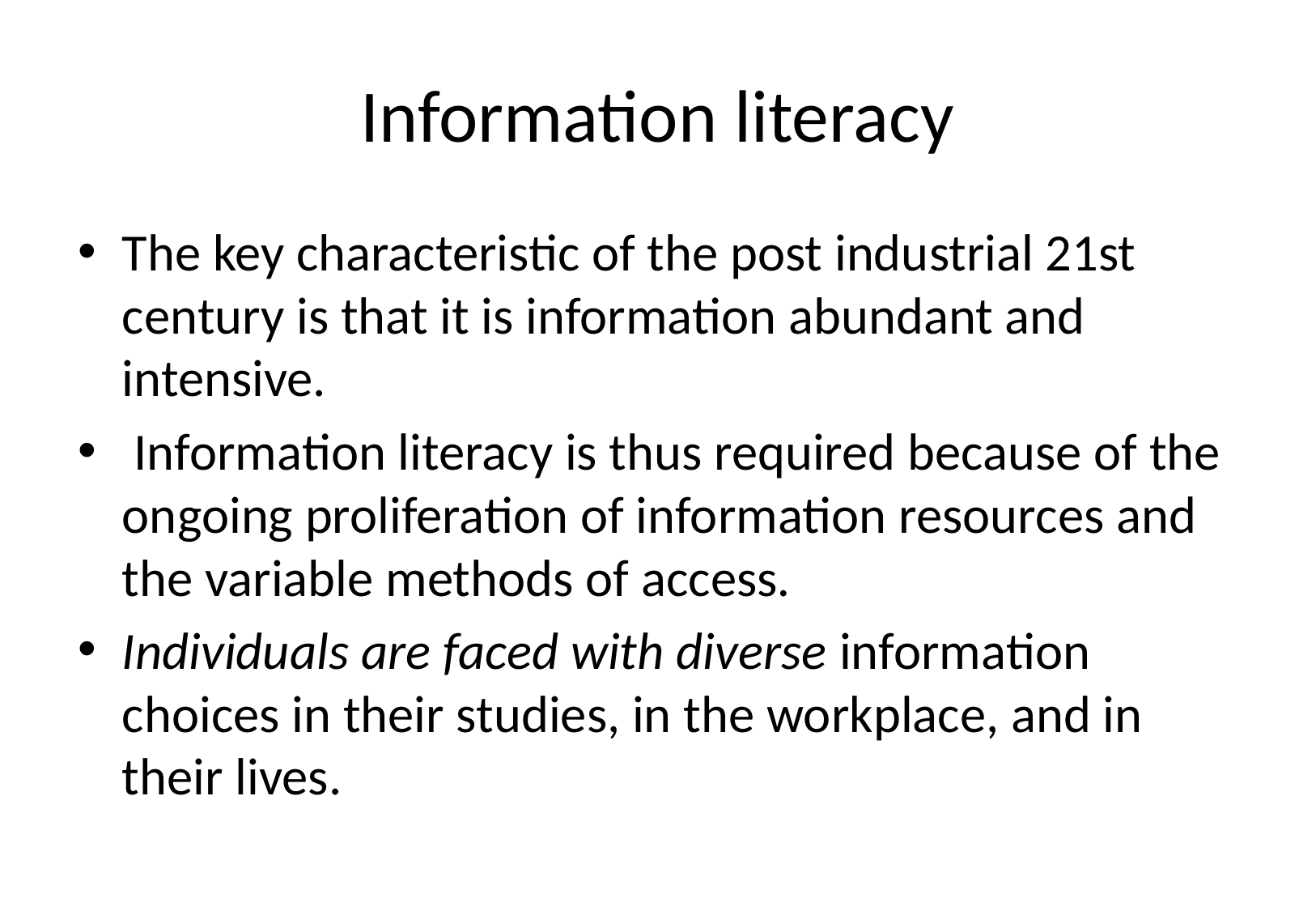

# Information literacy
The key characteristic of the post industrial 21st century is that it is information abundant and intensive.
 Information literacy is thus required because of the ongoing proliferation of information resources and the variable methods of access.
Individuals are faced with diverse information choices in their studies, in the workplace, and in their lives.